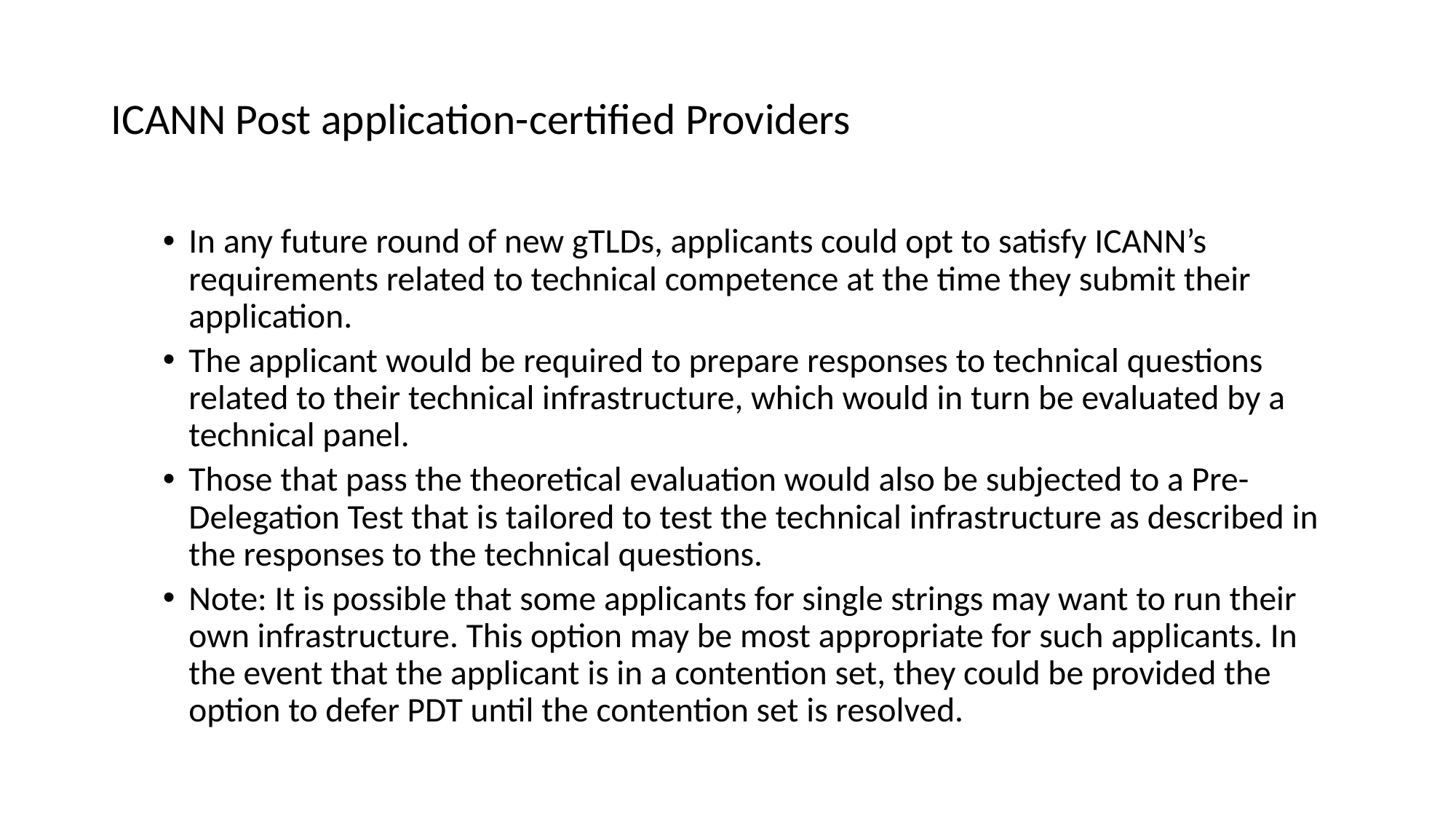

# ICANN Post application-certified Providers
In any future round of new gTLDs, applicants could opt to satisfy ICANN’s requirements related to technical competence at the time they submit their application.
The applicant would be required to prepare responses to technical questions related to their technical infrastructure, which would in turn be evaluated by a technical panel.
Those that pass the theoretical evaluation would also be subjected to a Pre-Delegation Test that is tailored to test the technical infrastructure as described in the responses to the technical questions.
Note: It is possible that some applicants for single strings may want to run their own infrastructure. This option may be most appropriate for such applicants. In the event that the applicant is in a contention set, they could be provided the option to defer PDT until the contention set is resolved.